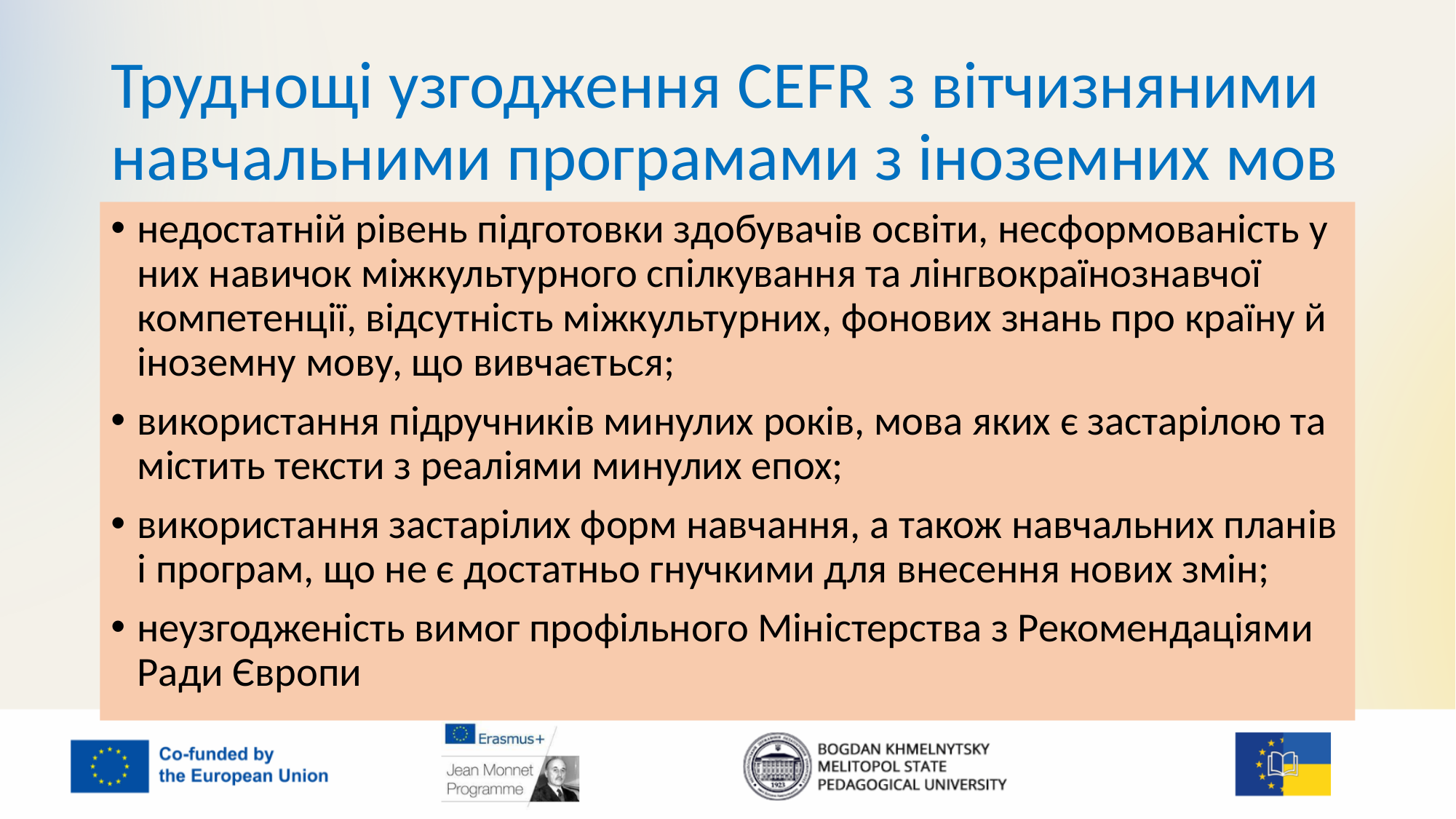

# Труднощі узгодження CEFR з вітчизняними навчальними програмами з іноземних мов
недостатній рівень підготовки здобувачів освіти, несформованість у них навичок міжкультурного спілкування та лінгвокраїнознавчої компетенції, відсутність міжкультурних, фонових знань про країну й іноземну мову, що вивчається;
використання підручників минулих років, мова яких є застарілою та містить тексти з реаліями минулих епох;
використання застарілих форм навчання, а також навчальних планів і програм, що не є достатньо гнучкими для внесення нових змін;
неузгодженість вимог профільного Міністерства з Рекомендаціями Ради Європи